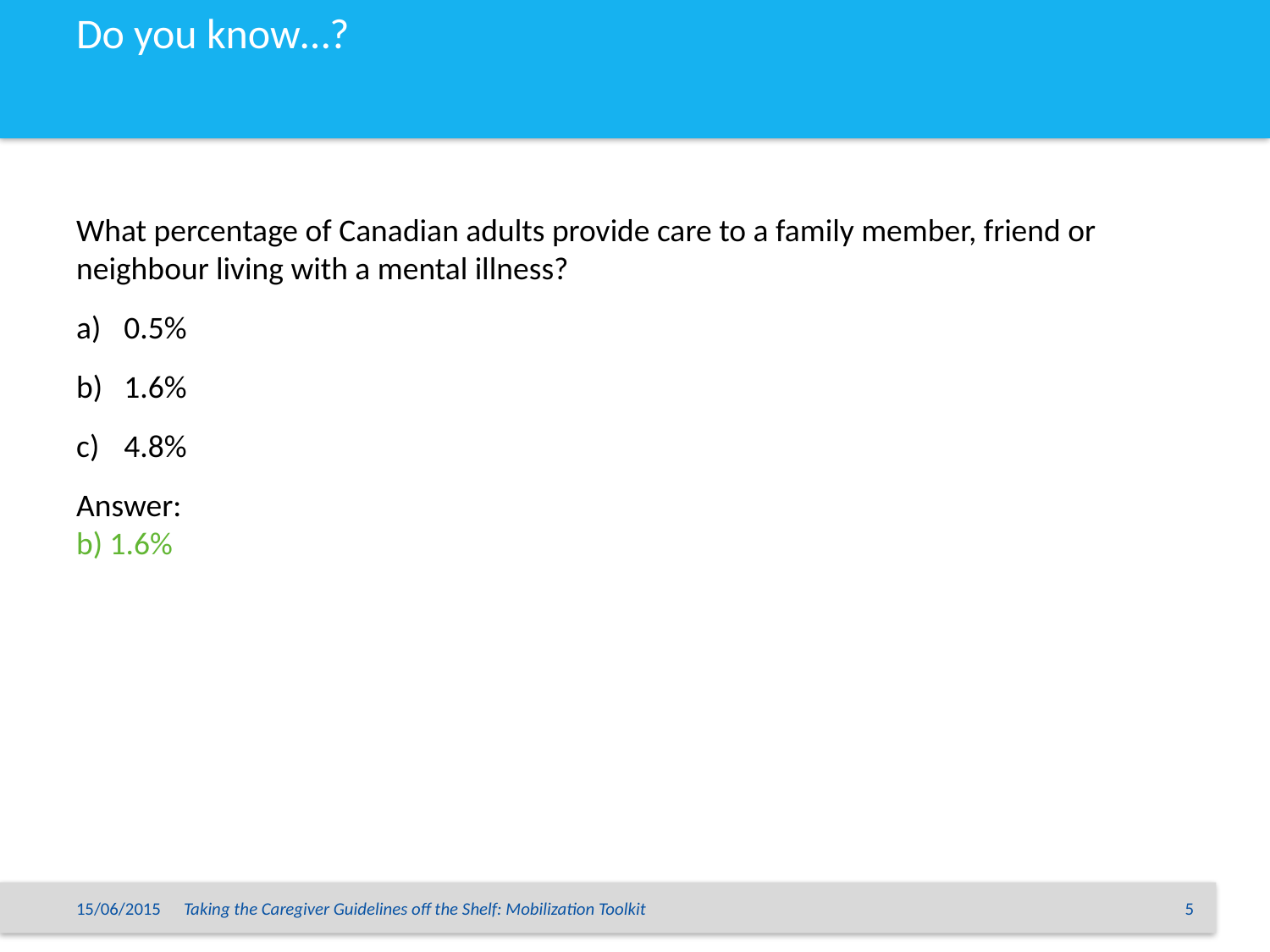

# Do you know…?
What percentage of Canadian adults provide care to a family member, friend or neighbour living with a mental illness?
0.5%
1.6%
4.8%
Answer:
b) 1.6%
15/06/2015
Taking the Caregiver Guidelines off the Shelf: Mobilization Toolkit
5